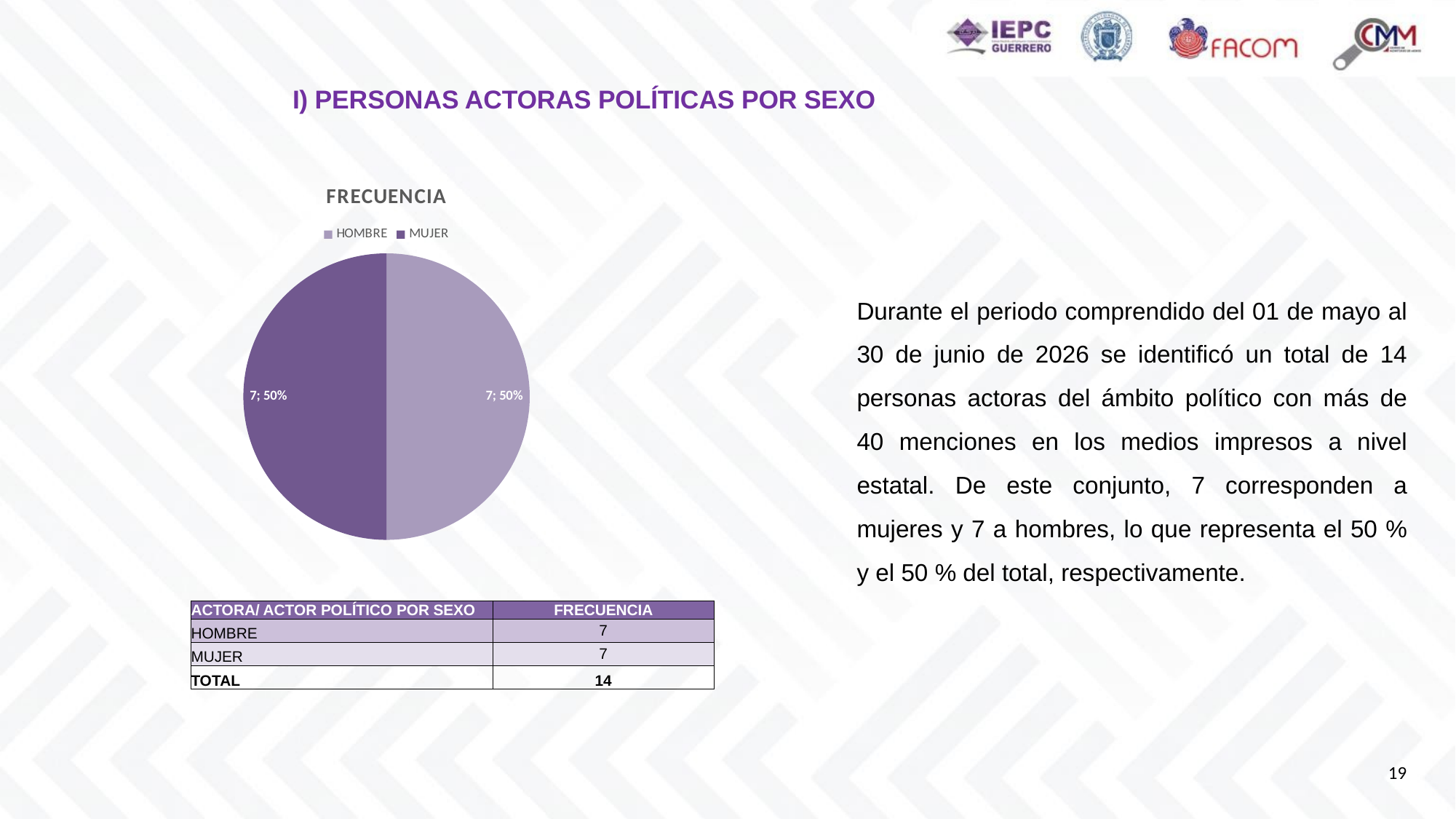

I) PERSONAS ACTORAS POLÍTICAS POR SEXO

### Chart:

| Category | FRECUENCIA |
|---|---|
| HOMBRE | 7.0 |
| MUJER | 7.0 |
Durante el periodo comprendido del 01 de mayo al 30 de junio de 2026 se identificó un total de 14 personas actoras del ámbito político con más de 40 menciones en los medios impresos a nivel estatal. De este conjunto, 7 corresponden a mujeres y 7 a hombres, lo que representa el 50 % y el 50 % del total, respectivamente.
| ACTORA/ ACTOR POLÍTICO POR SEXO | FRECUENCIA |
| --- | --- |
| HOMBRE | 7 |
| MUJER | 7 |
| TOTAL | 14 |
19